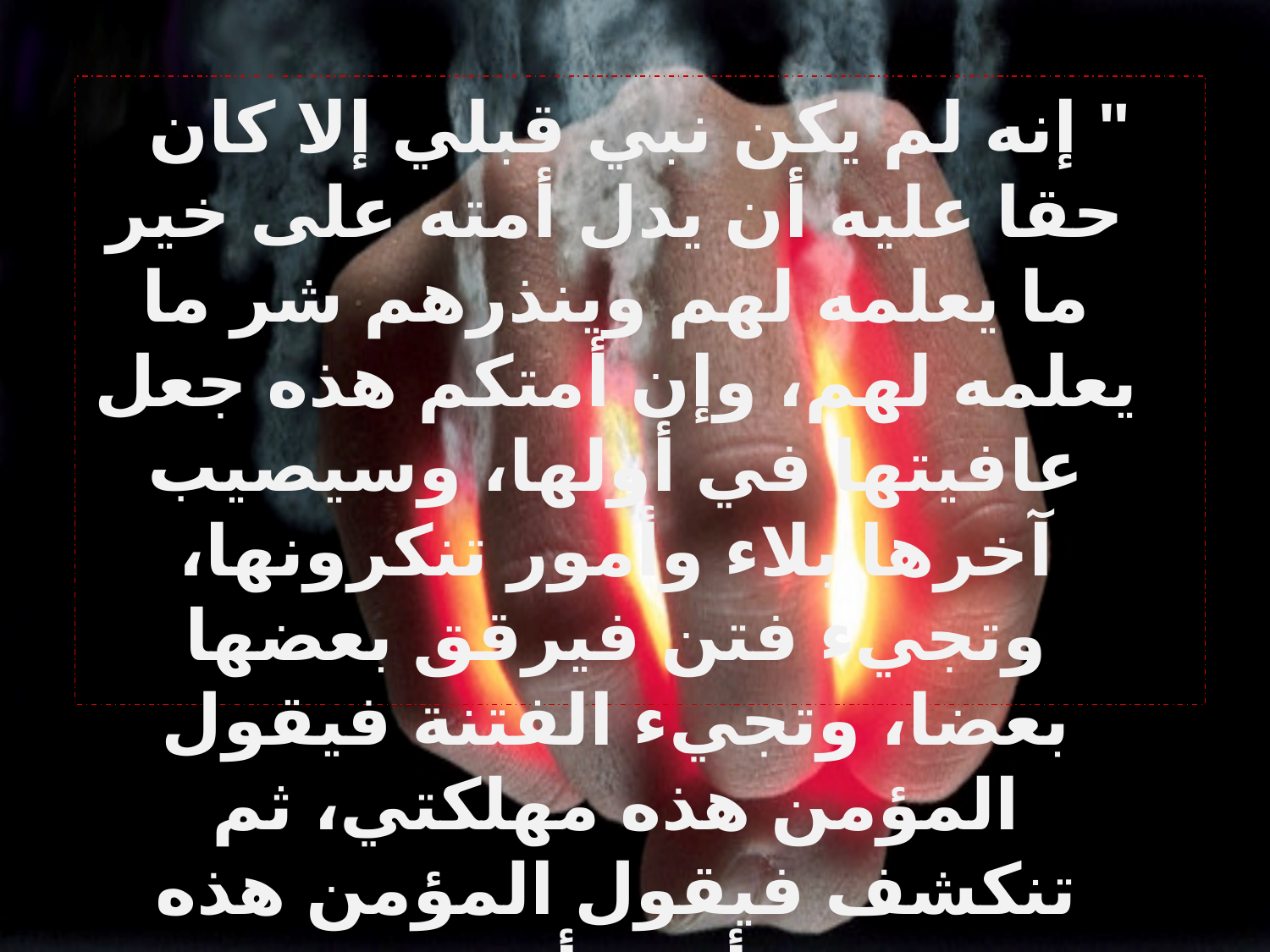

" إنه لم يكن نبي قبلي إلا كان حقا عليه أن يدل أمته على خير ما يعلمه لهم وينذرهم شر ما يعلمه لهم، وإن أمتكم هذه جعل عافيتها في أولها، وسيصيب آخرها بلاء وأمور تنكرونها، وتجيء فتن فيرقق بعضها بعضا، وتجيء الفتنة فيقول المؤمن هذه مهلكتي، ثم تنكشف فيقول المؤمن هذه هذه، فمن أحب أن يزحزح عن النار ويدخل الجنة، فلتأته منيته وهو يؤمن بالله واليوم الآخر، وليأت إلى الناس الذي يحب أن يؤتى إليه... }